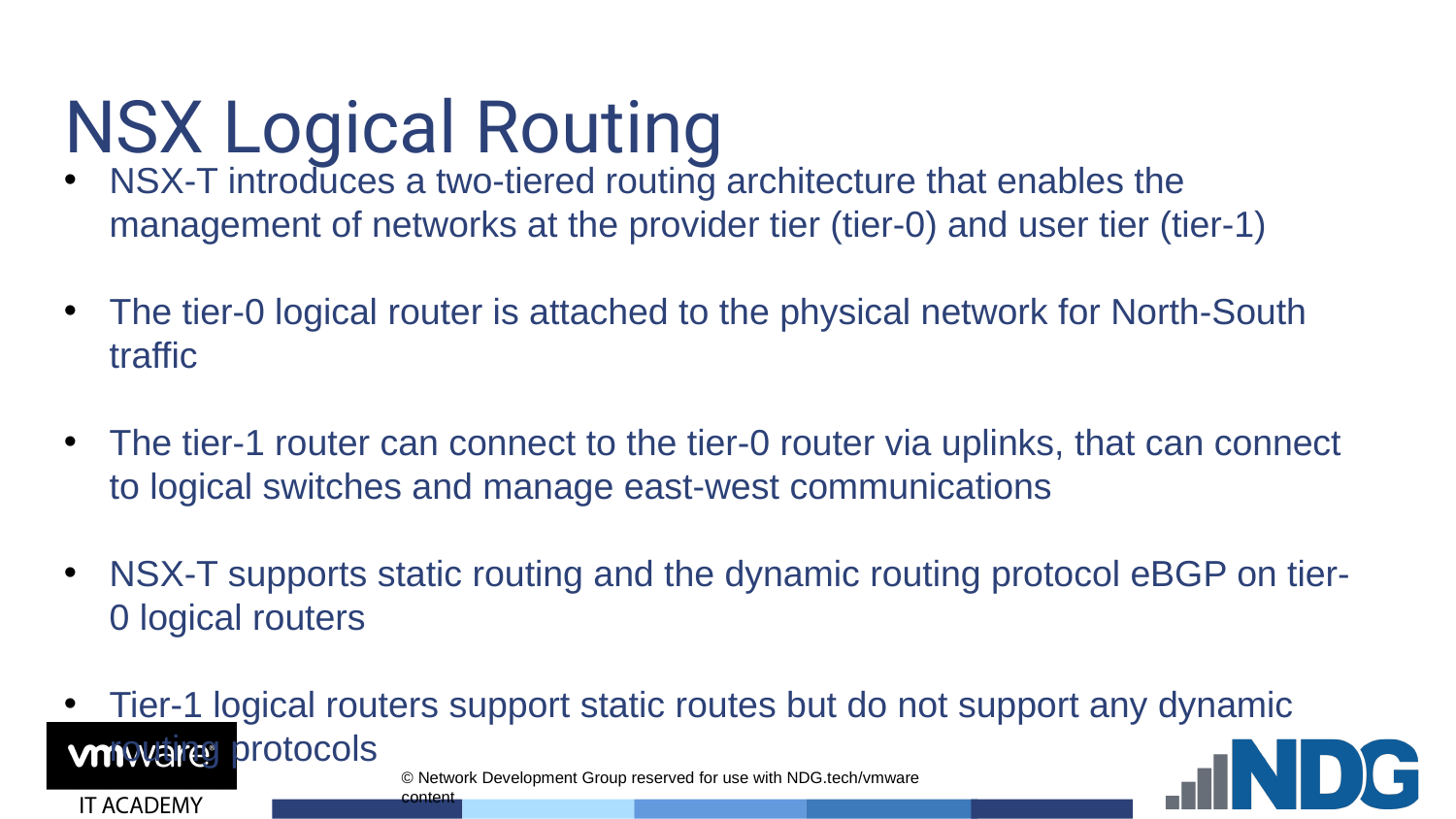

# NSX Logical Routing
NSX-T introduces a two-tiered routing architecture that enables the management of networks at the provider tier (tier-0) and user tier (tier-1)

The tier-0 logical router is attached to the physical network for North-South traffic

The tier-1 router can connect to the tier-0 router via uplinks, that can connect to logical switches and manage east-west communications

NSX-T supports static routing and the dynamic routing protocol eBGP on tier-0 logical routers

Tier-1 logical routers support static routes but do not support any dynamic routing protocols